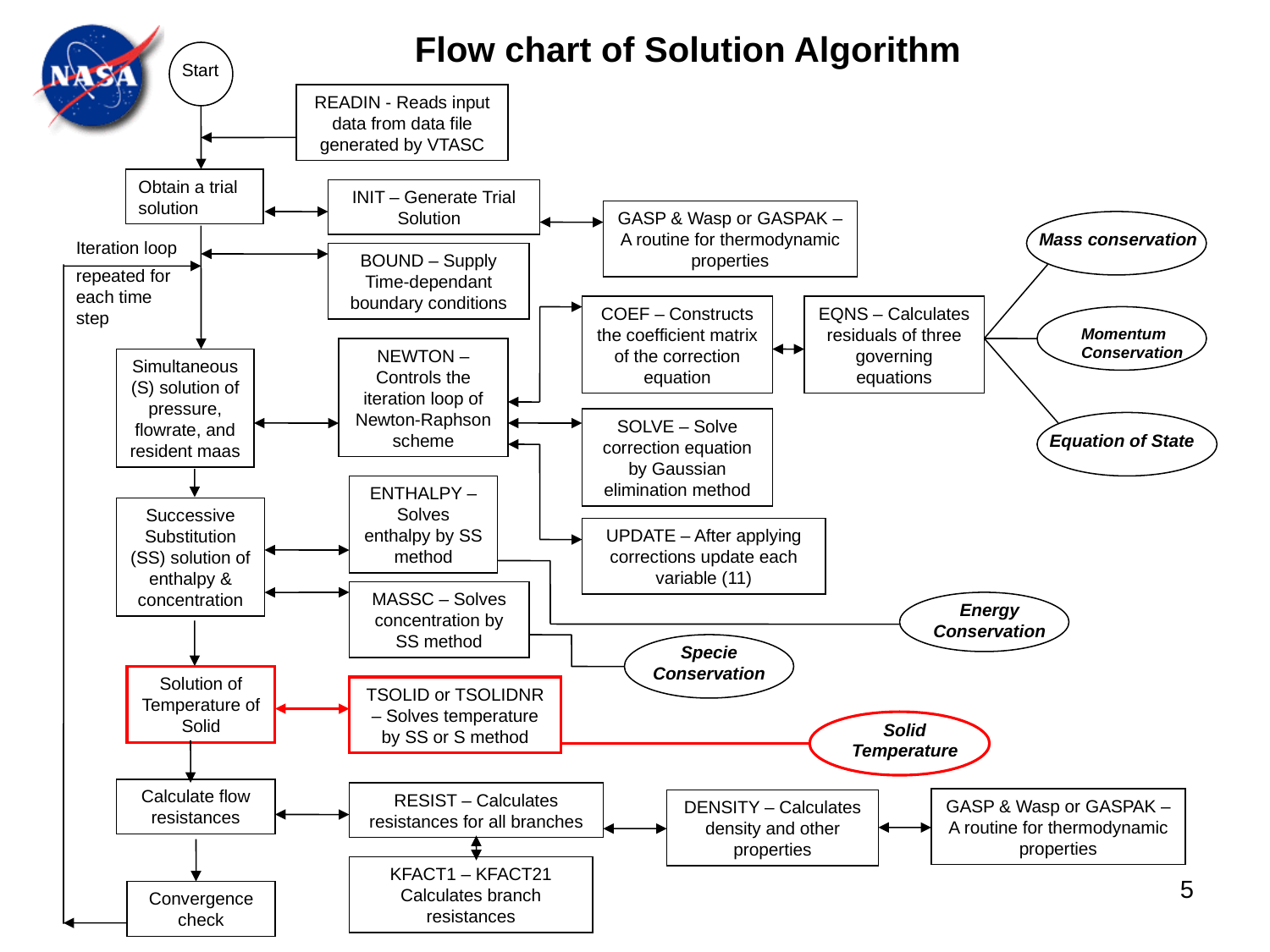

Flow chart of Solution Algorithm

Start
READIN - Reads input data from data file generated by VTASC

Obtain a trial solution
INIT – Generate Trial Solution
GASP & Wasp or GASPAK – A routine for thermodynamic properties

Iteration loop
BOUND – Supply Time-dependant boundary conditions

repeated for each time step

COEF – Constructs the coefficient matrix of the correction equation
EQNS – Calculates residuals of three governing equations

NEWTON – Controls the iteration loop of Newton-Raphson scheme

Simultaneous (S) solution of pressure, flowrate, and resident maas

SOLVE – Solve correction equation by Gaussian elimination method

ENTHALPY – Solves enthalpy by SS method
Successive Substitution (SS) solution of enthalpy & concentration
UPDATE – After applying corrections update each variable (11)

MASSC – Solves concentration by SS method

Energy Conservation

Specie Conservation
Solution of Temperature of Solid

TSOLID or TSOLIDNR – Solves temperature by SS or S method

Solid Temperature

Calculate flow resistances
RESIST – Calculates resistances for all branches
GASP & Wasp or GASPAK – A routine for thermodynamic properties
DENSITY – Calculates density and other properties

KFACT1 – KFACT21 Calculates branch resistances
Convergence check

Mass conservation
Momentum Conservation
Equation of State
5